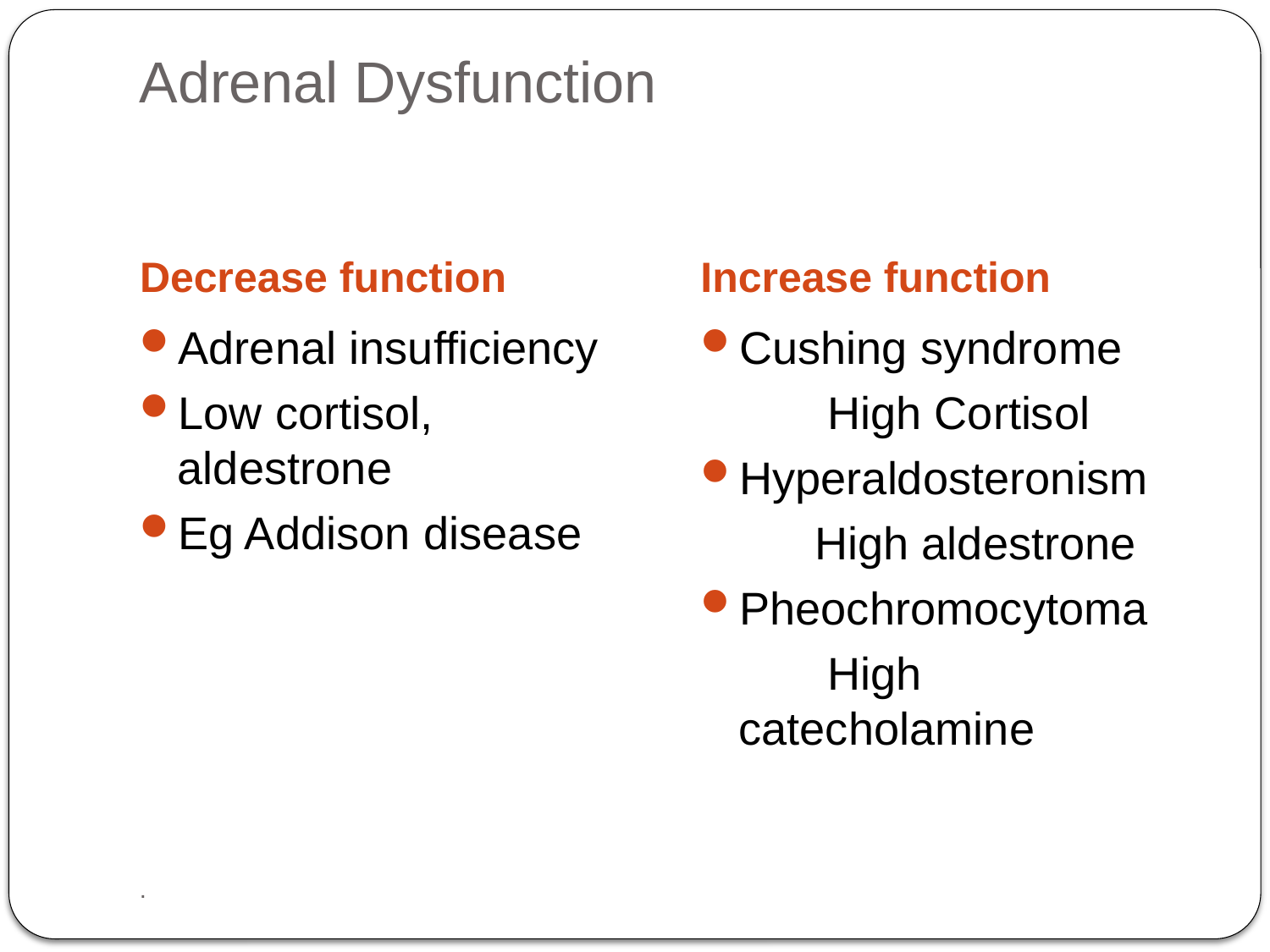

# Adrenal Dysfunction
Decrease function
Increase function
Adrenal insufficiency
Low cortisol, aldestrone
Eg Addison disease
Cushing syndrome
          High Cortisol
Hyperaldosteronism
         High aldestrone
Pheochromocytoma
          High catecholamine
.